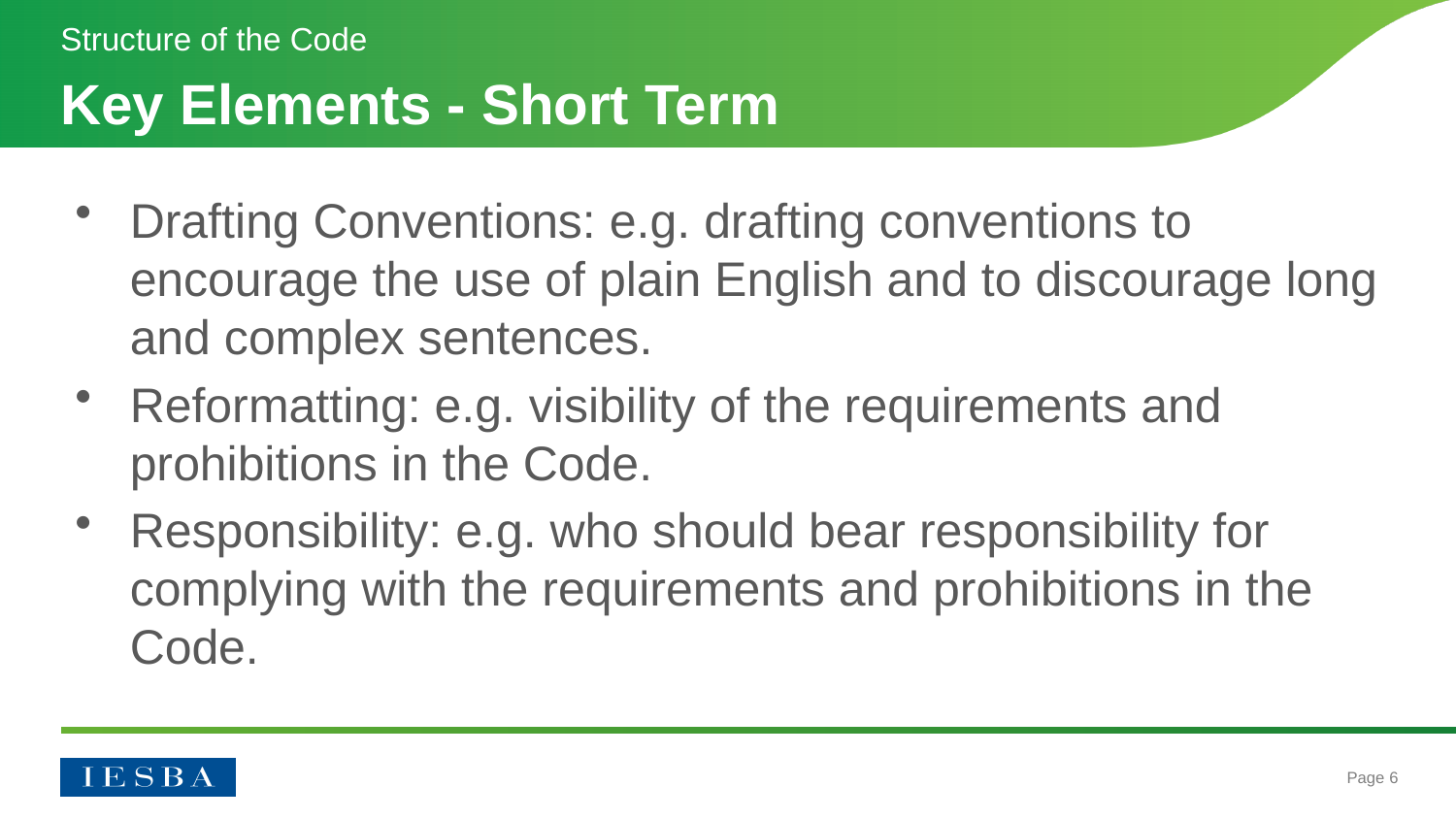

Structure of the Code

# Key Elements - Short Term
Drafting Conventions: e.g. drafting conventions to encourage the use of plain English and to discourage long and complex sentences.
Reformatting: e.g. visibility of the requirements and prohibitions in the Code.
Responsibility: e.g. who should bear responsibility for complying with the requirements and prohibitions in the Code.